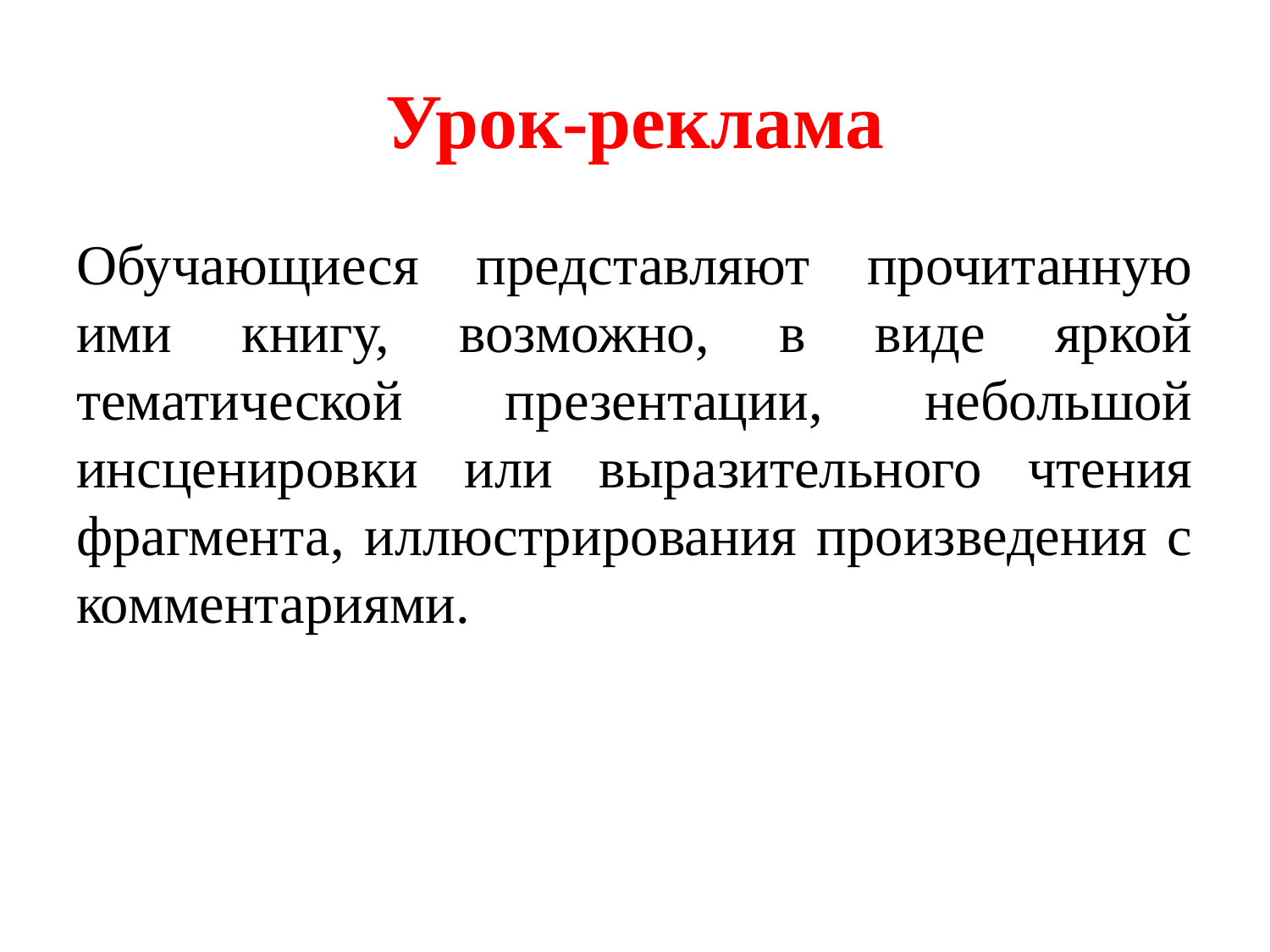

# Урок-реклама
Обучающиеся представляют прочитанную ими книгу, возможно, в виде яркой тематической презентации, небольшой инсценировки или выразительного чтения фрагмента, иллюстрирования произведения с комментариями.